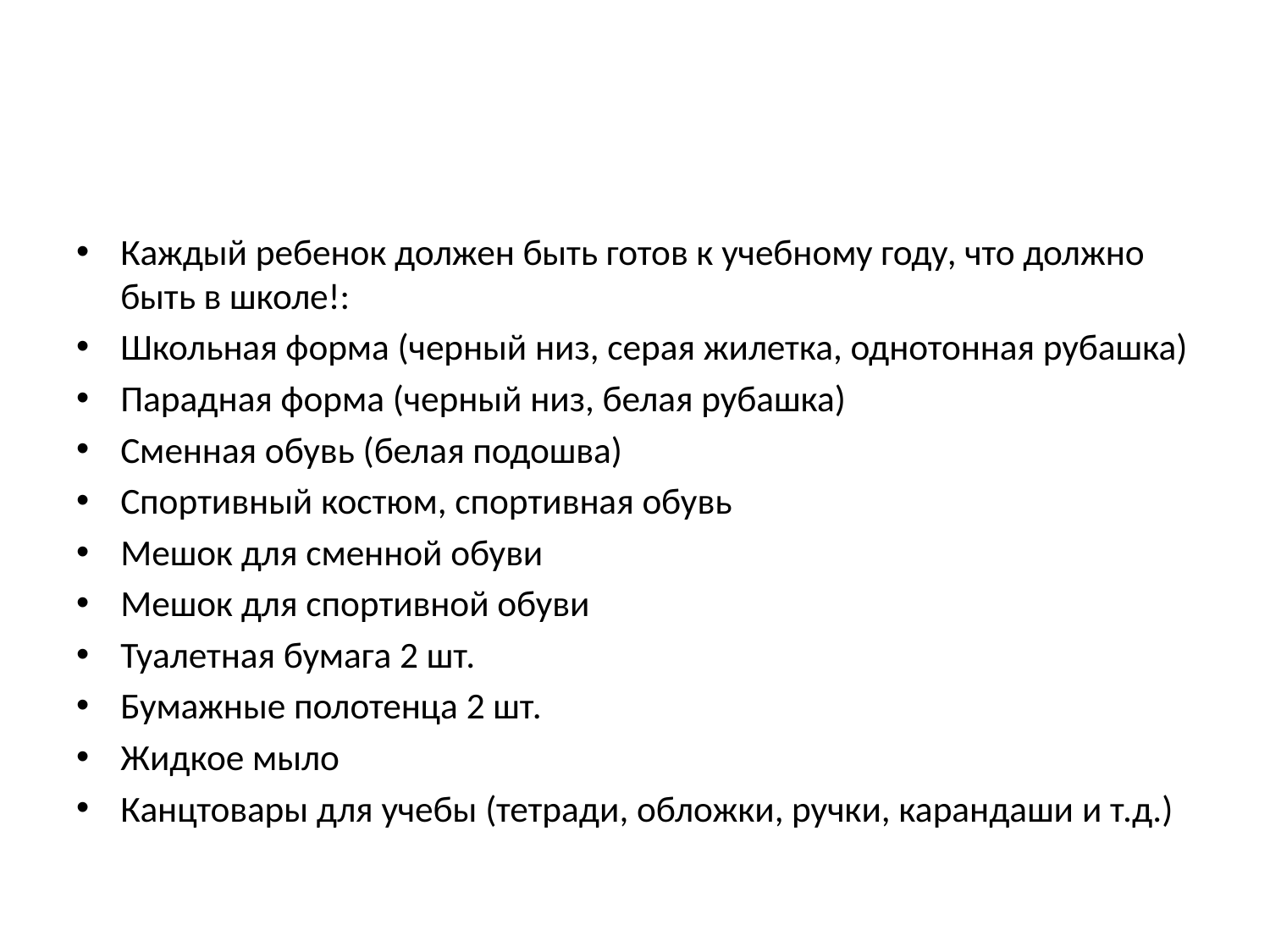

Каждый ребенок должен быть готов к учебному году, что должно быть в школе!:
Школьная форма (черный низ, серая жилетка, однотонная рубашка)
Парадная форма (черный низ, белая рубашка)
Сменная обувь (белая подошва)
Спортивный костюм, спортивная обувь
Мешок для сменной обуви
Мешок для спортивной обуви
Туалетная бумага 2 шт.
Бумажные полотенца 2 шт.
Жидкое мыло
Канцтовары для учебы (тетради, обложки, ручки, карандаши и т.д.)